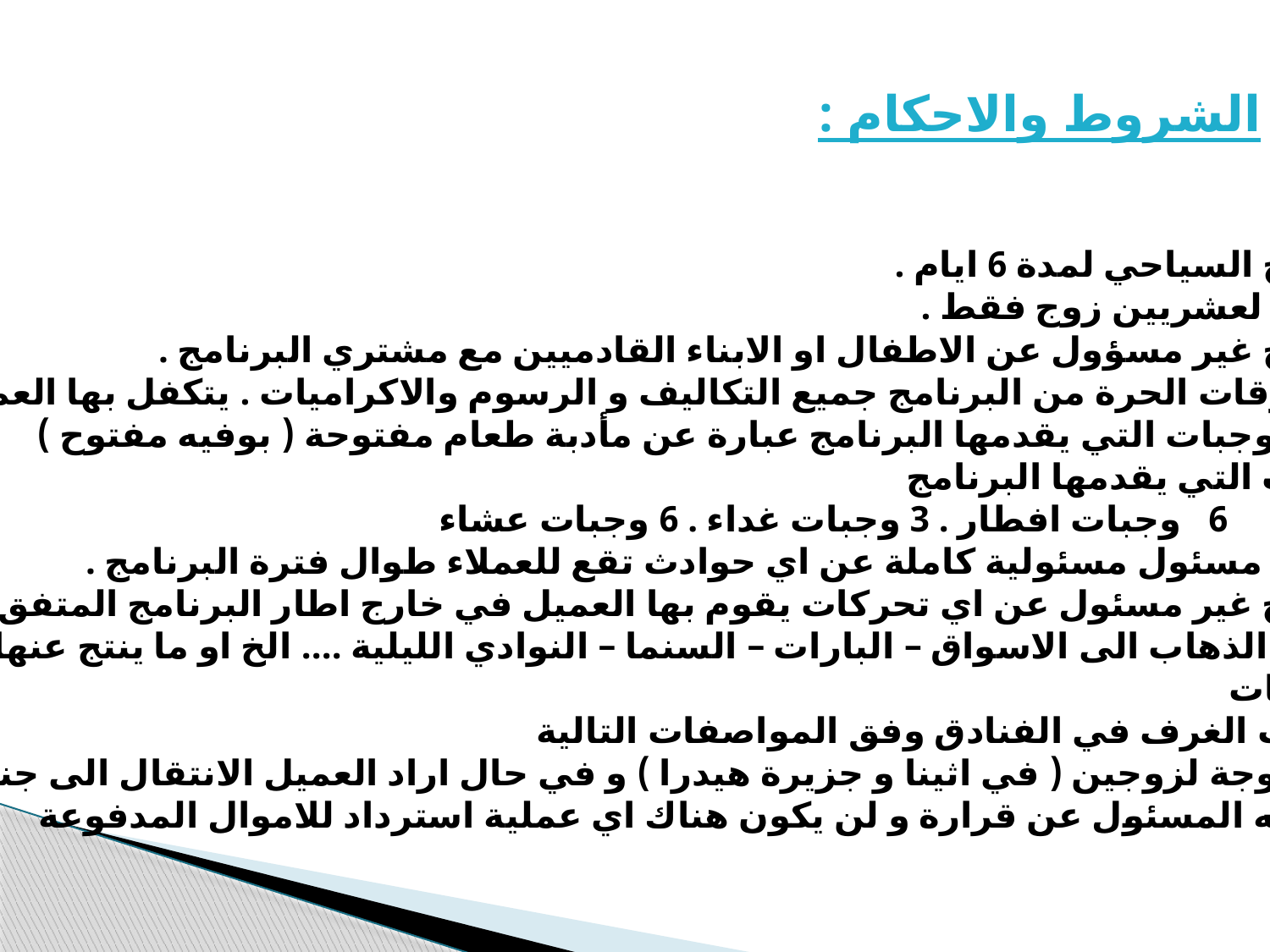

الشروط والاحكام :
1- البرنامج السياحي لمدة 6 ايام .
2-البرنامج لعشريين زوج فقط .
3- البرنامج غير مسؤول عن الاطفال او الابناء القادميين مع مشتري البرنامج .
4- في الاوقات الحرة من البرنامج جميع التكاليف و الرسوم والاكراميات . يتكفل بها العميل
5- جميع الوجبات التي يقدمها البرنامج عبارة عن مأدبة طعام مفتوحة ( بوفيه مفتوح )
6- الوجبات التي يقدمها البرنامج
                      6   وجبات افطار . 3 وجبات غداء . 6 وجبات عشاء
7-البرنامج مسئول مسئولية كاملة عن اي حوادث تقع للعملاء طوال فترة البرنامج .
8- البرنامج غير مسئول عن اي تحركات يقوم بها العميل في خارج اطار البرنامج المتفق عليه
سوى كان الذهاب الى الاسواق – البارات – السنما – النوادي الليلية .... الخ او ما ينتج عنها
من مخالفات
9- حجوزات الغرف في الفنادق وفق المواصفات التالية
غرفة مزدوجة لزوجين ( في اثينا و جزيرة هيدرا ) و في حال اراد العميل الانتقال الى جناح او كوخ او
 شاليه فانه المسئول عن قرارة و لن يكون هناك اي عملية استرداد للاموال المدفوعة